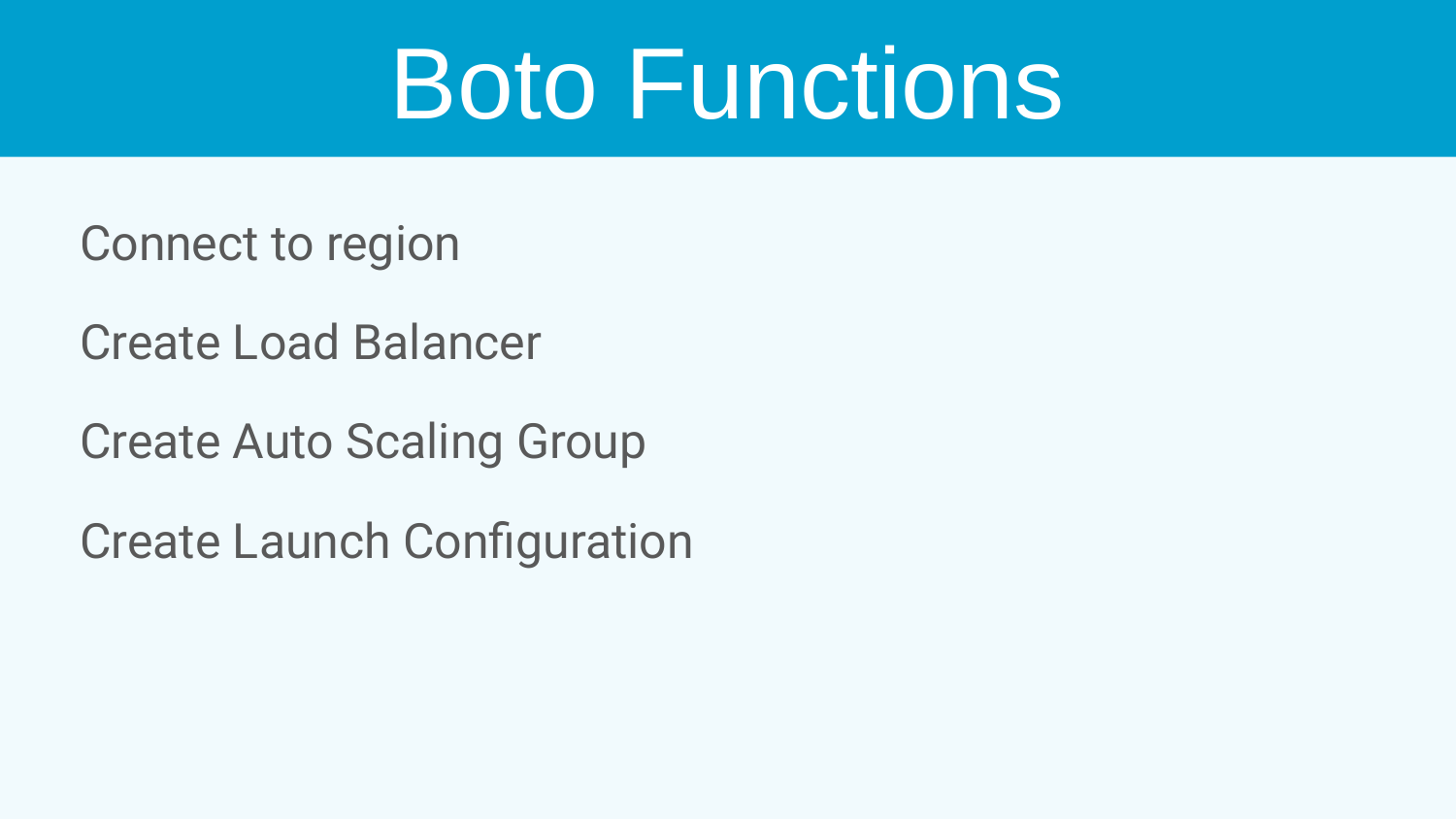

Boto Functions

Connect to region
Create Load Balancer
Create Auto Scaling Group
Create Launch Configuration